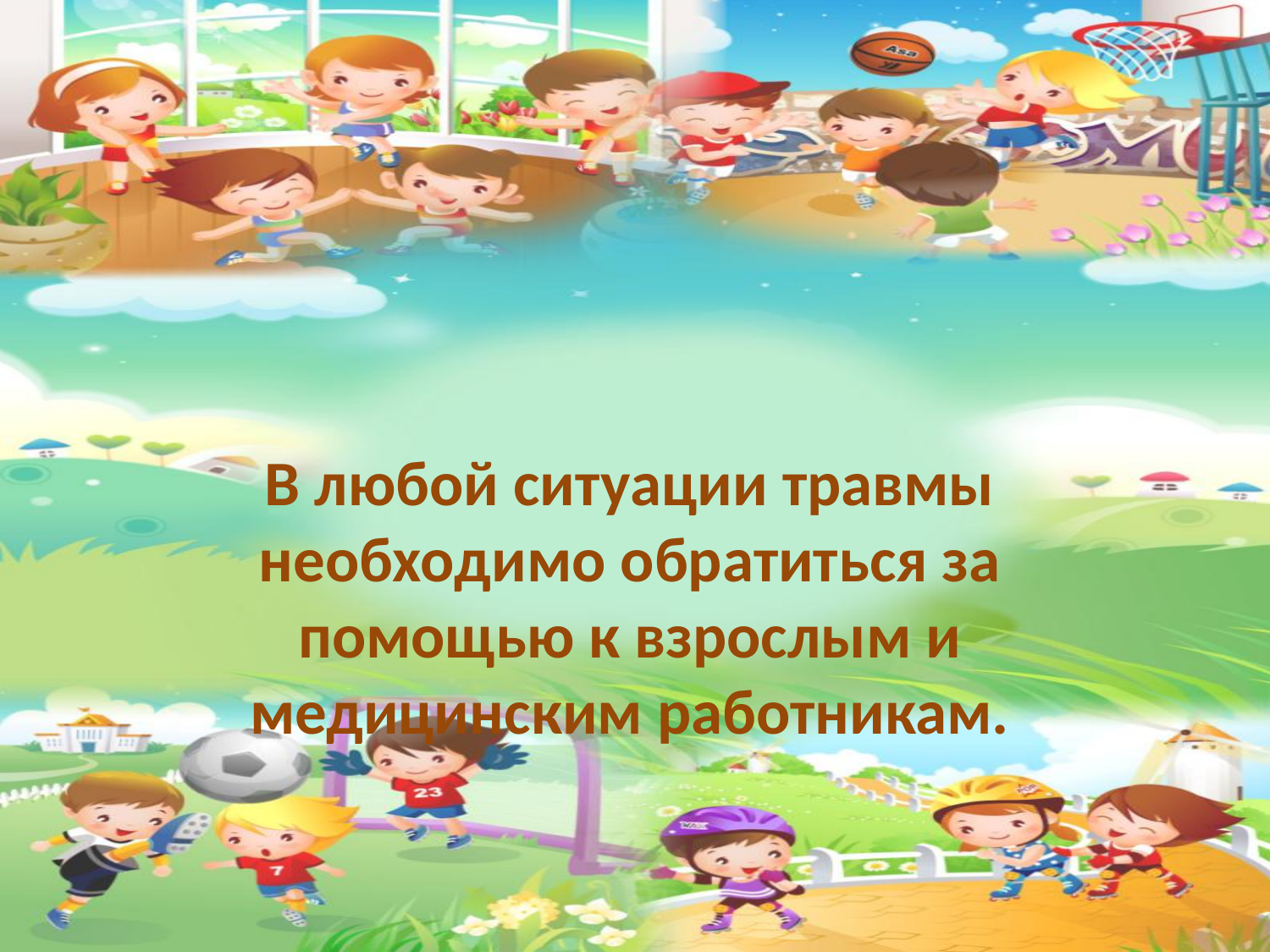

В любой ситуации травмы необходимо обратиться за помощью к взрослым и медицинским работникам.